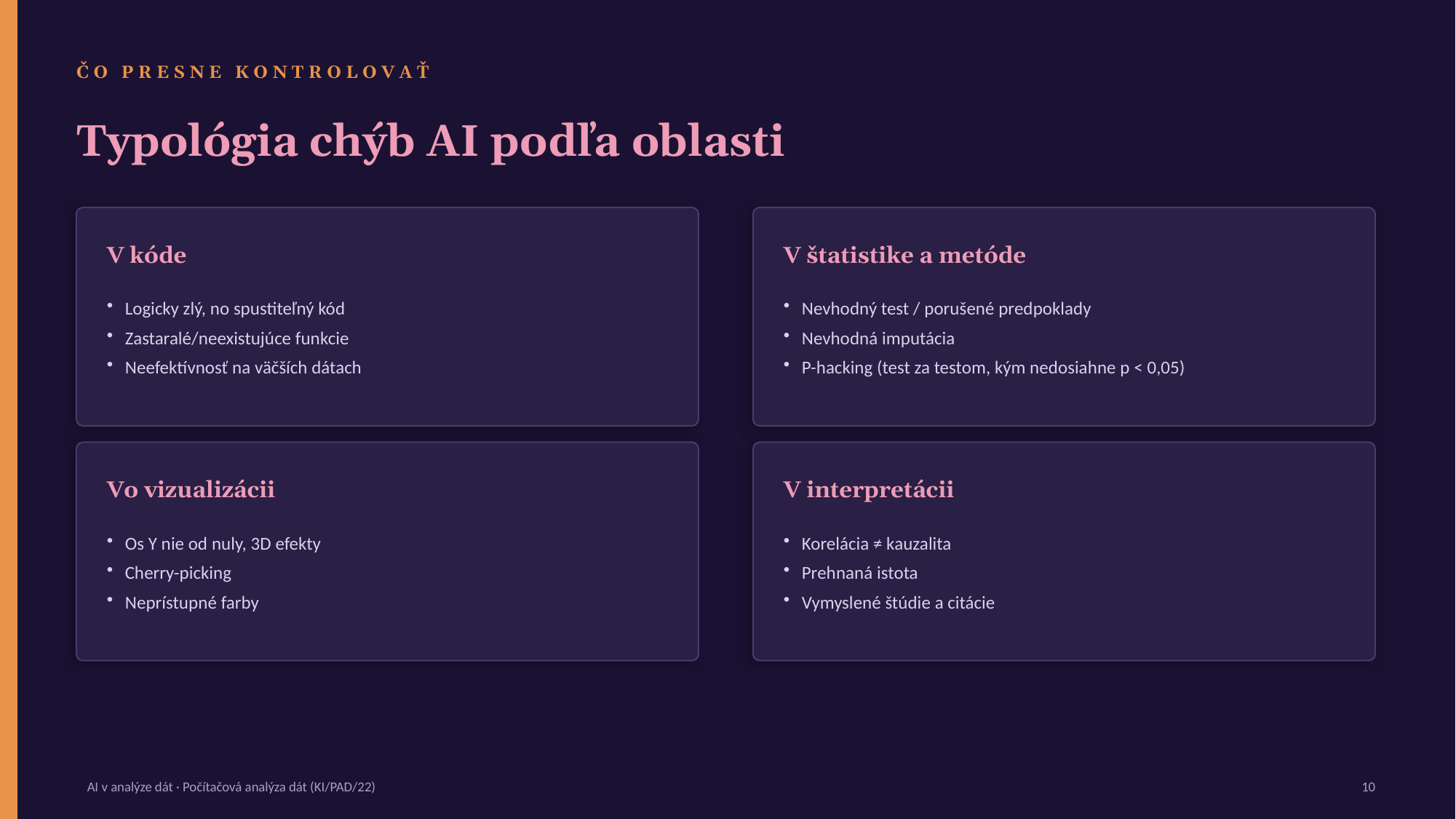

ČO PRESNE KONTROLOVAŤ
Typológia chýb AI podľa oblasti

V kóde
V štatistike a metóde
Logicky zlý, no spustiteľný kód
Zastaralé/neexistujúce funkcie
Neefektívnosť na väčších dátach
Nevhodný test / porušené predpoklady
Nevhodná imputácia
P-hacking (test za testom, kým nedosiahne p < 0,05)

Vo vizualizácii
V interpretácii
Os Y nie od nuly, 3D efekty
Cherry-picking
Neprístupné farby
Korelácia ≠ kauzalita
Prehnaná istota
Vymyslené štúdie a citácie
AI v analýze dát · Počítačová analýza dát (KI/PAD/22)
10